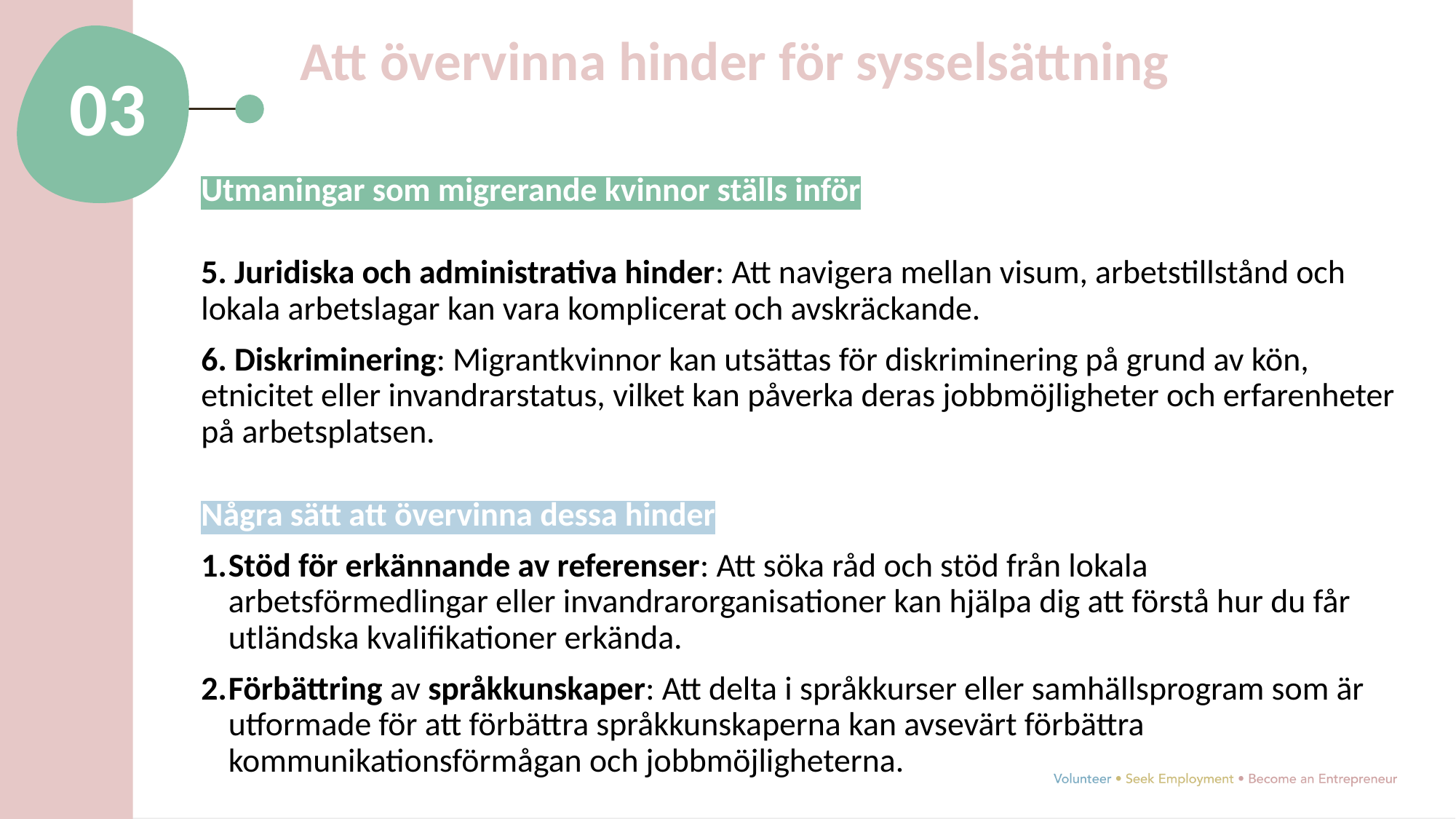

Att övervinna hinder för sysselsättning

03

Utmaningar som migrerande kvinnor ställs inför

5. Juridiska och administrativa hinder: Att navigera mellan visum, arbetstillstånd och lokala arbetslagar kan vara komplicerat och avskräckande.
6. Diskriminering: Migrantkvinnor kan utsättas för diskriminering på grund av kön, etnicitet eller invandrarstatus, vilket kan påverka deras jobbmöjligheter och erfarenheter på arbetsplatsen.

Några sätt att övervinna dessa hinder
Stöd för erkännande av referenser: Att söka råd och stöd från lokala arbetsförmedlingar eller invandrarorganisationer kan hjälpa dig att förstå hur du får utländska kvalifikationer erkända.
Förbättring av språkkunskaper: Att delta i språkkurser eller samhällsprogram som är utformade för att förbättra språkkunskaperna kan avsevärt förbättra kommunikationsförmågan och jobbmöjligheterna.